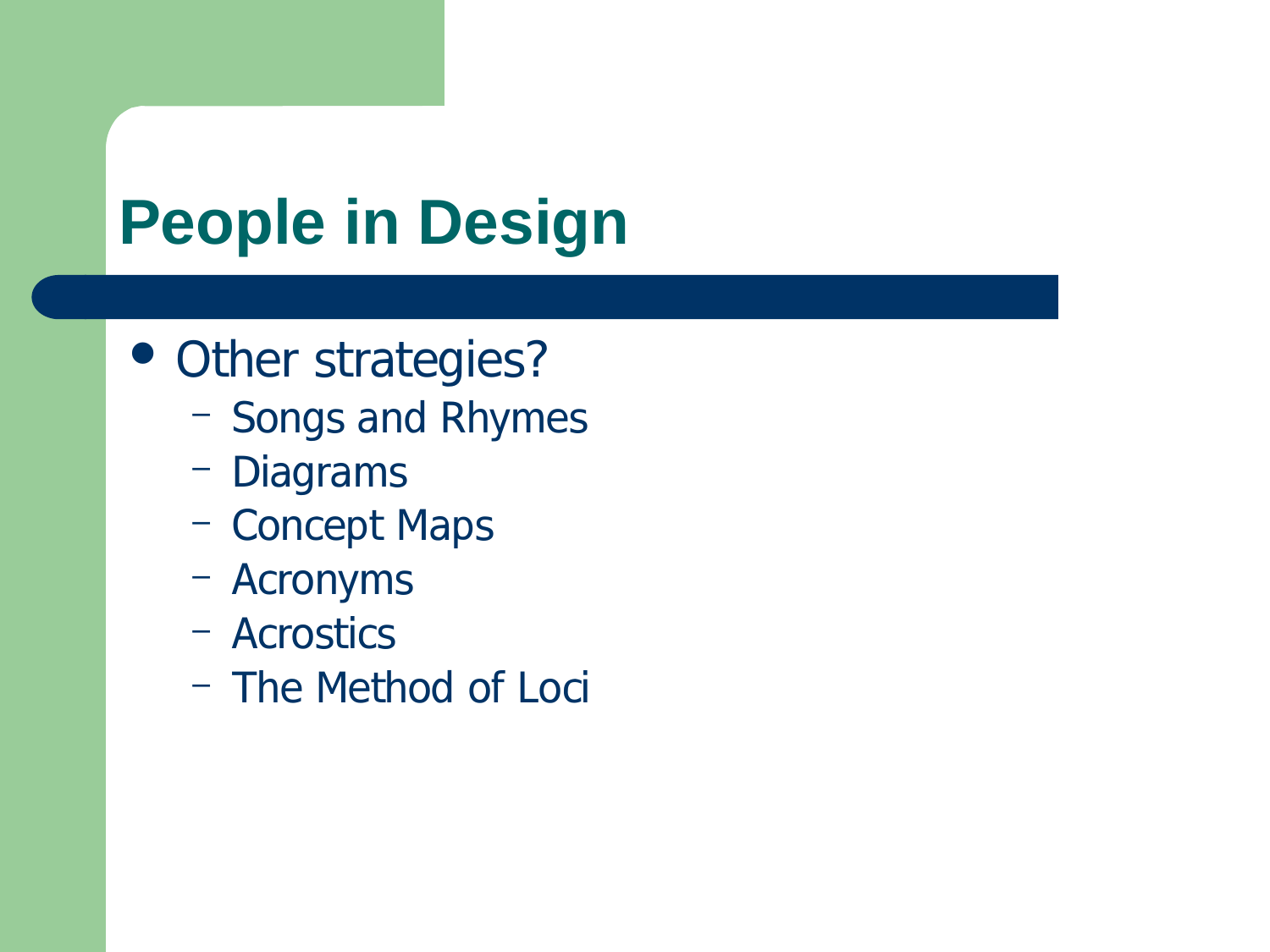

# People in Design
Other strategies?
Songs and Rhymes
Diagrams
Concept Maps
Acronyms
Acrostics
The Method of Loci